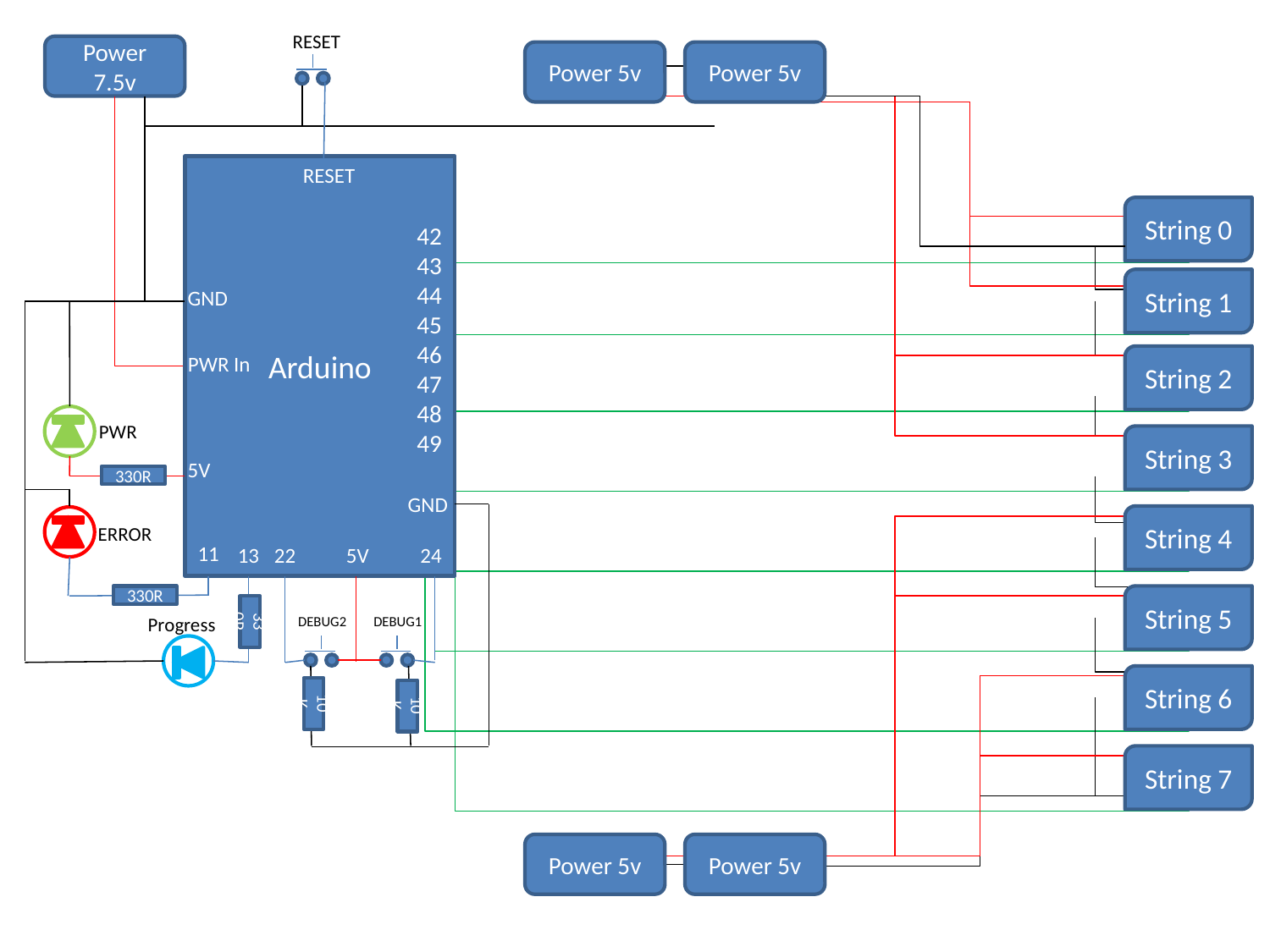

RESET
Power 7.5v
Power 5v
Power 5v

Arduino
RESET
String 0
42
43
44
45
46
47
48
49
String 1
GND
PWR In
String 2

PWR
String 3
5V
330R
GND
String 4

ERROR
11
13
22
5V
24
330R
String 5
330R
Progress
DEBUG2
DEBUG1

String 6
10K
10K
String 7
Power 5v
Power 5v